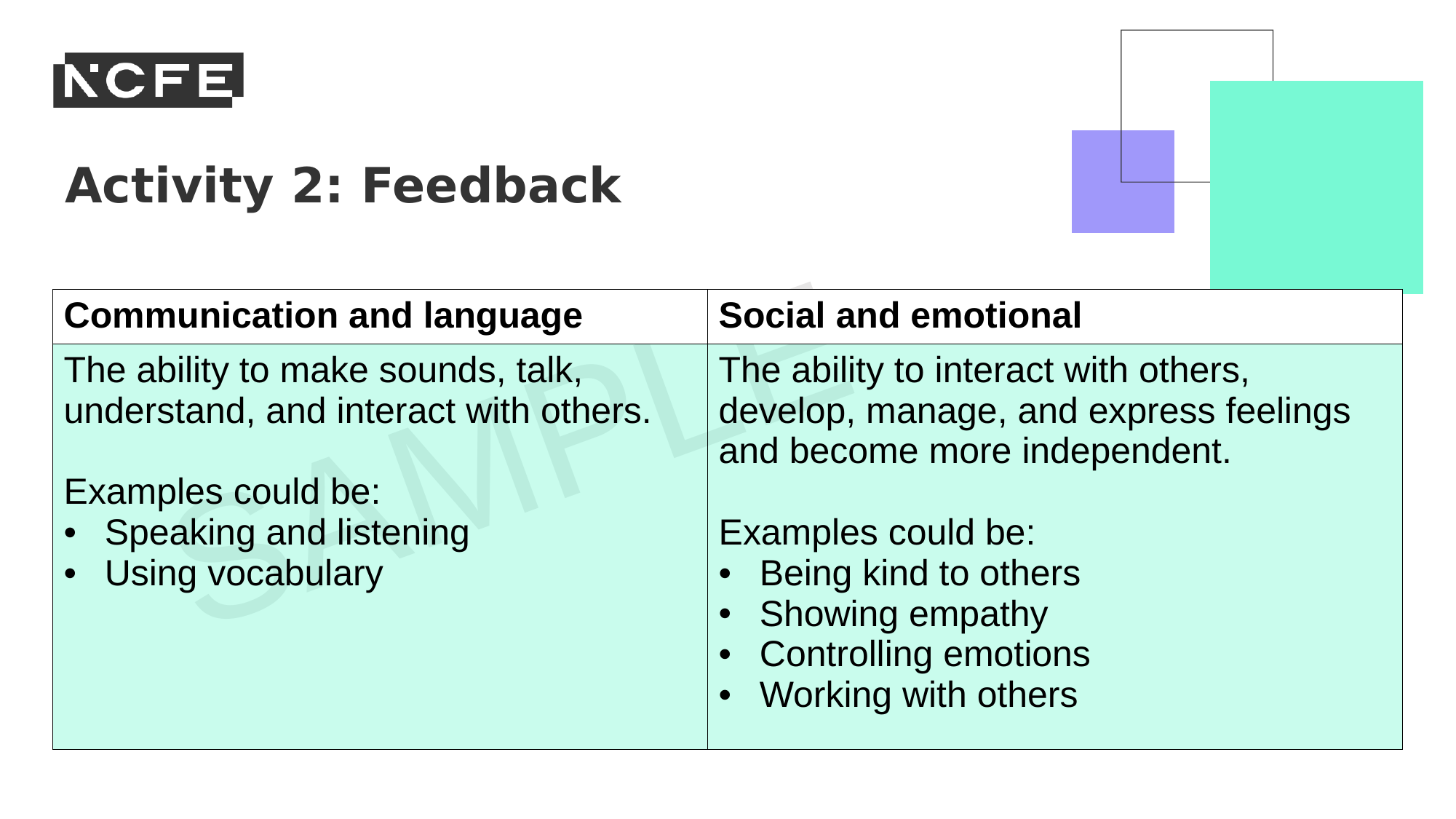

Activity 2: Feedback
| Communication and language | Social and emotional |
| --- | --- |
| The ability to make sounds, talk, understand, and interact with others. Examples could be: Speaking and listening Using vocabulary | The ability to interact with others, develop, manage, and express feelings and become more independent. Examples could be: Being kind to others Showing empathy Controlling emotions Working with others |